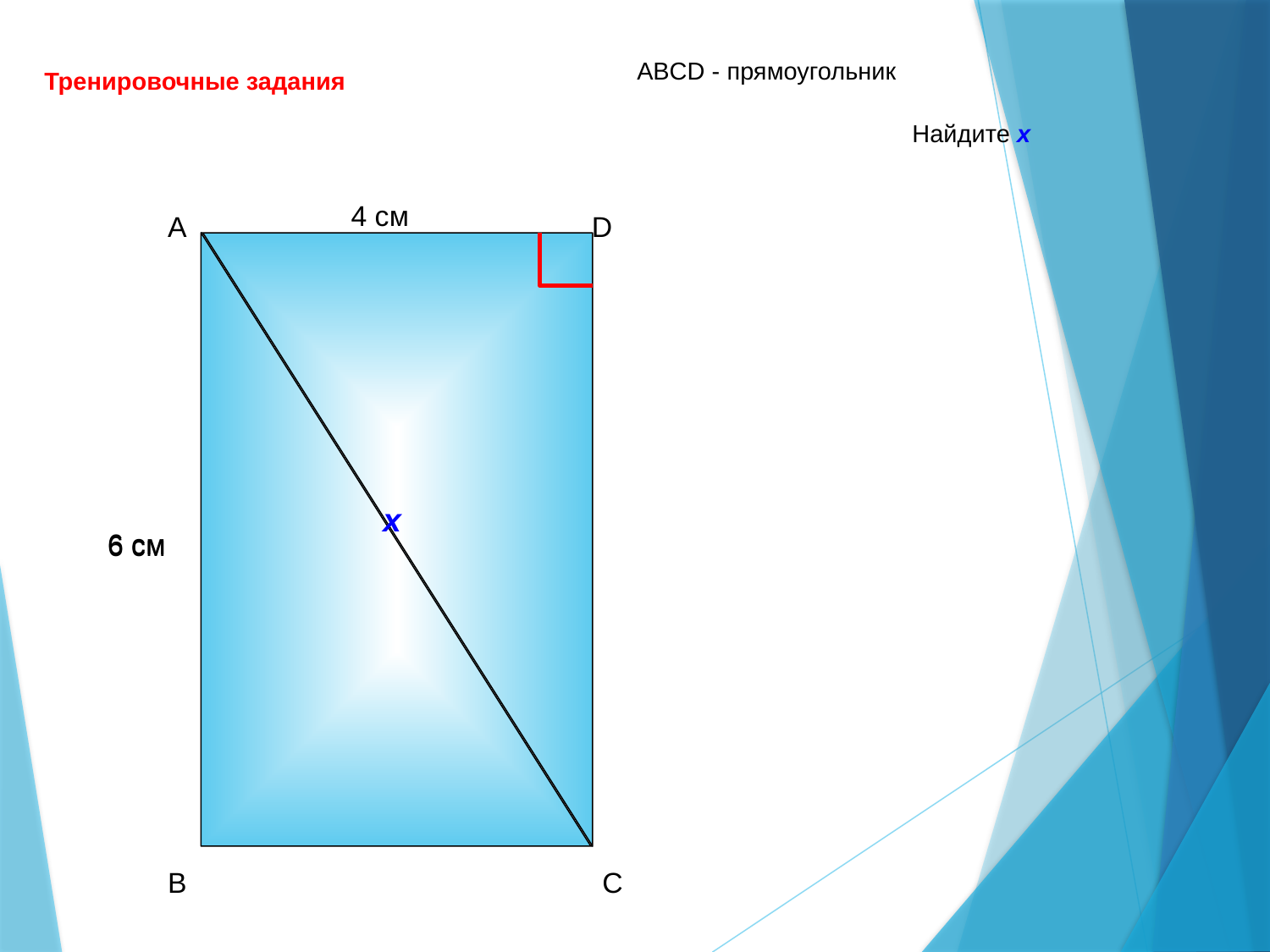

АBCD - прямоугольник
Тренировочные задания
Найдите х
4 см
A
D

х
6 см
6 см
B
C